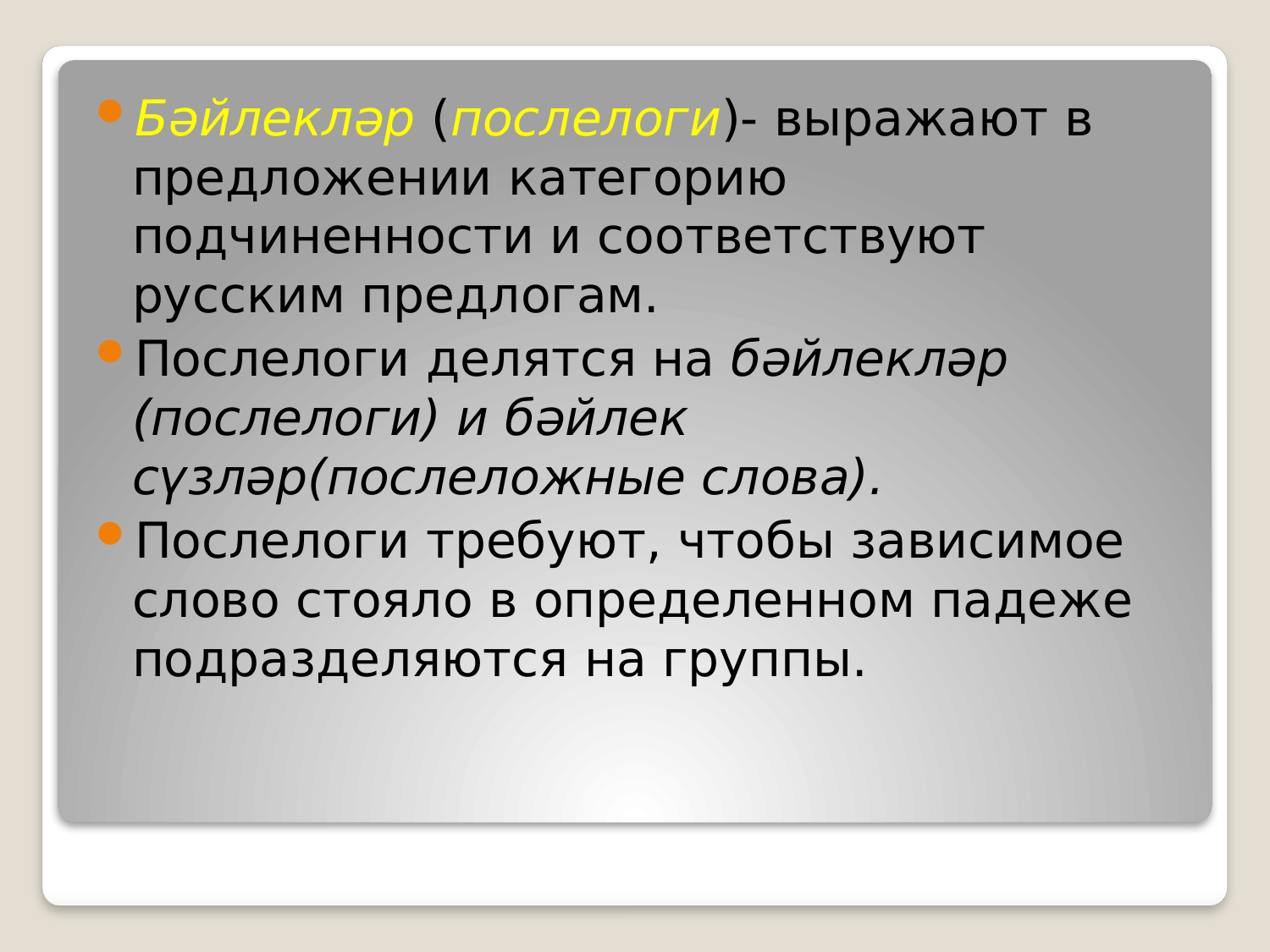

Бәйлекләр (послелоги)- выражают в предложении категорию подчиненности и соответствуют русским предлогам.
Послелоги делятся на бәйлекләр (послелоги) и бәйлек сүзләр(послеложные слова).
Послелоги требуют, чтобы зависимое слово стояло в определенном падеже подразделяются на группы.
#